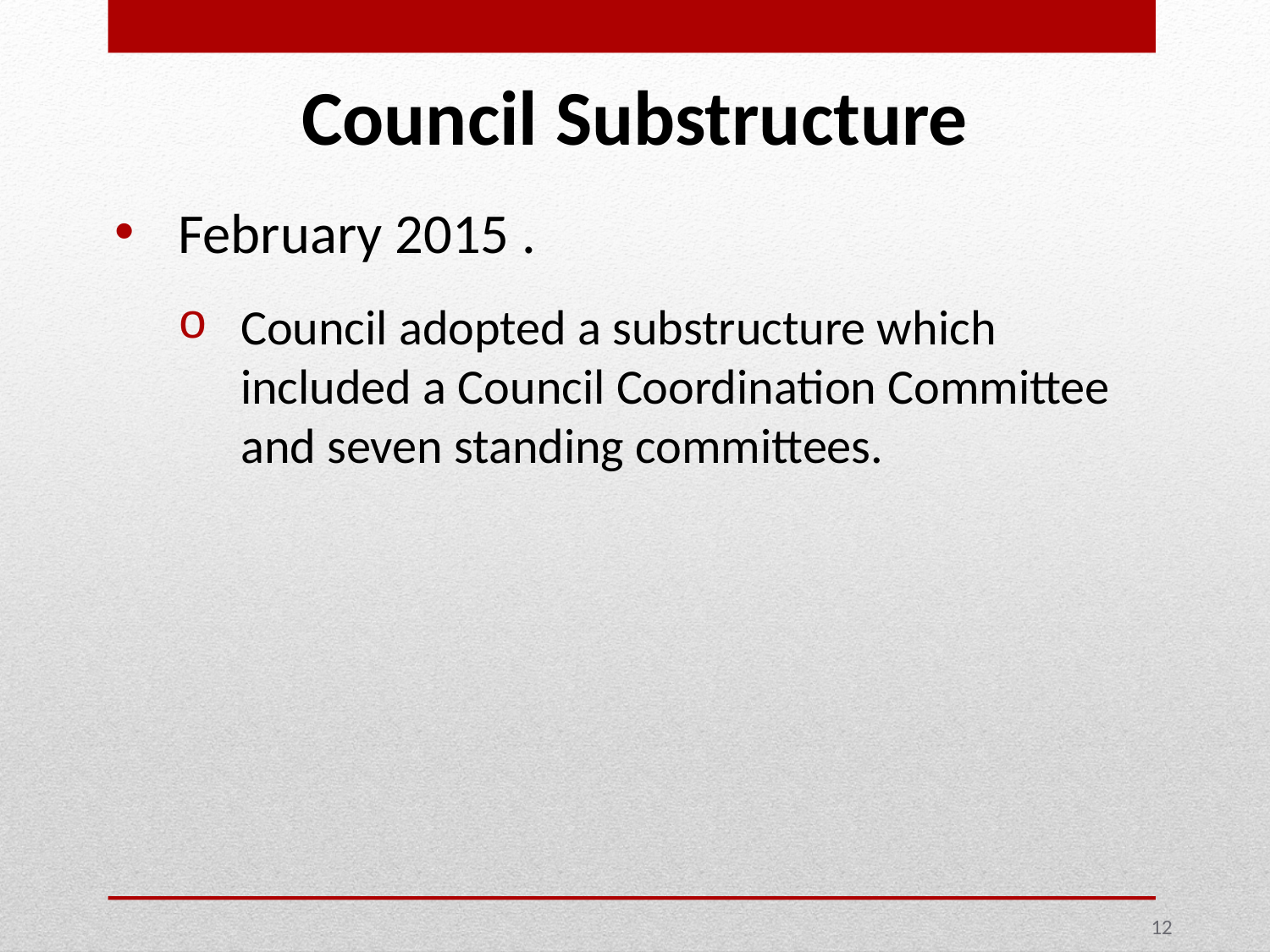

Council Substructure
February 2015 .
Council adopted a substructure which included a Council Coordination Committee and seven standing committees.
12